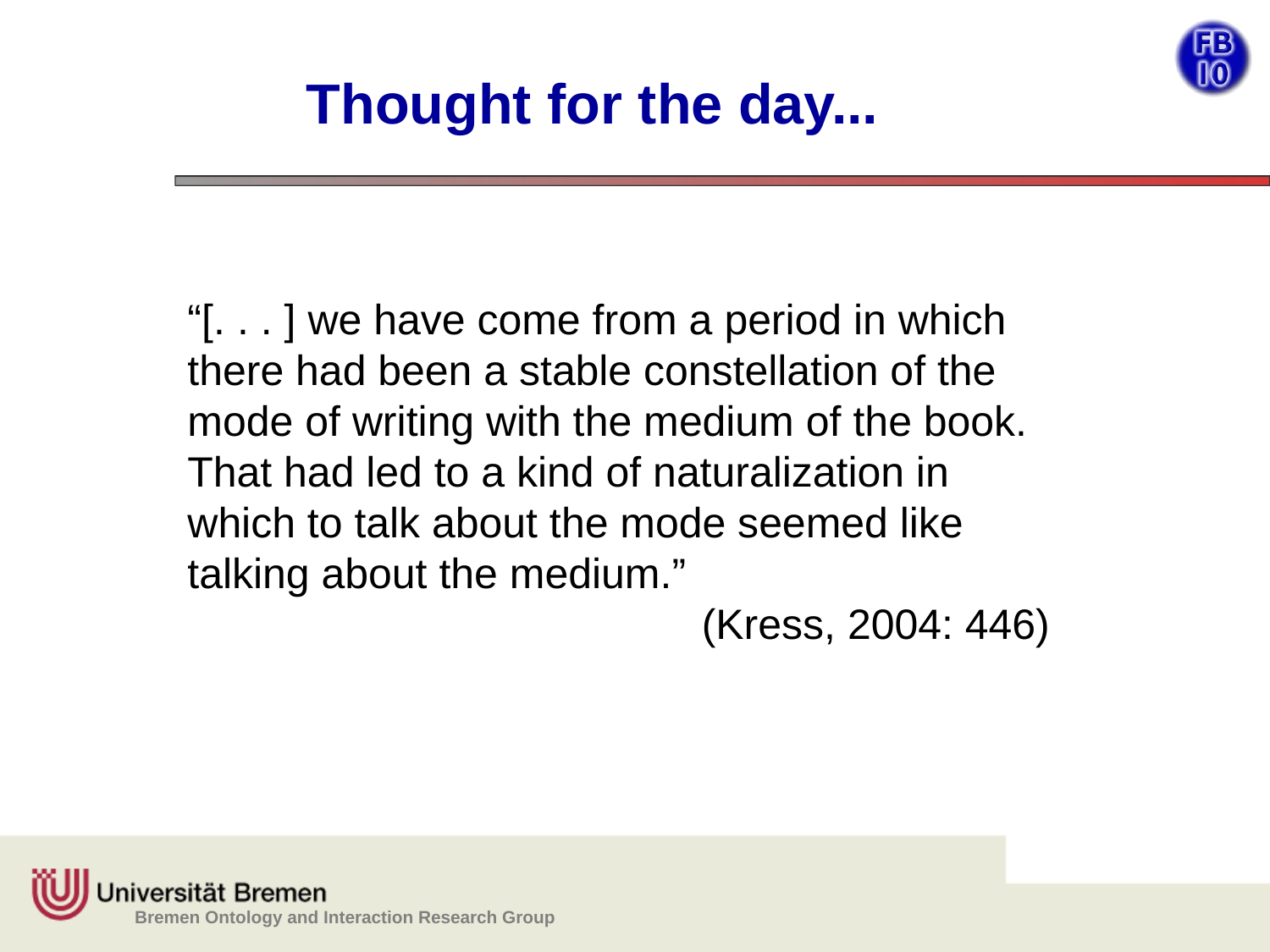

# Thought for the day...
“[. . . ] we have come from a period in which there had been a stable constellation of the mode of writing with the medium of the book. That had led to a kind of naturalization in which to talk about the mode seemed like talking about the medium.”
(Kress, 2004: 446)